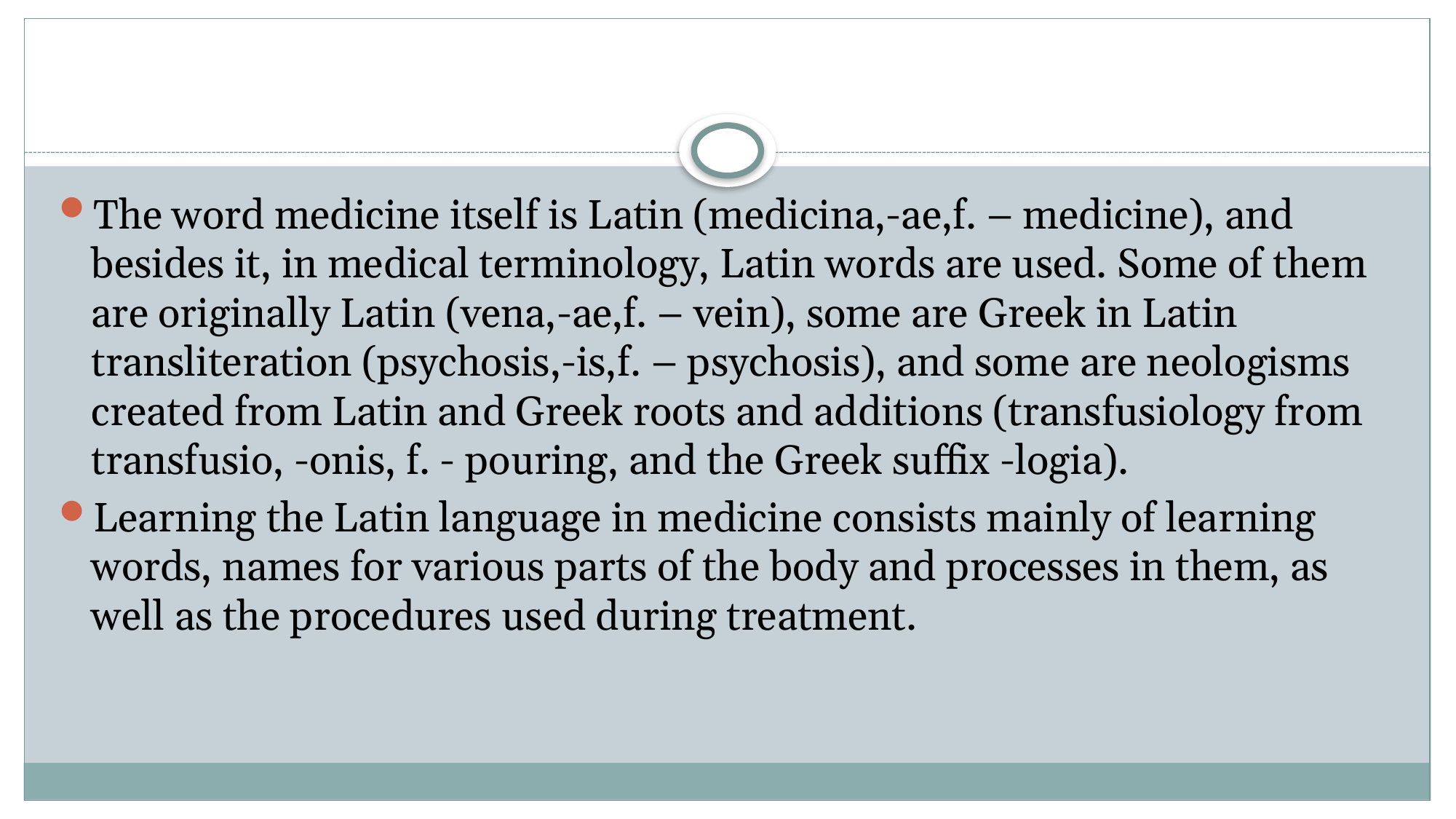

#
The word medicine itself is Latin (medicina,-ae,f. – medicine), and besides it, in medical terminology, Latin words are used. Some of them are originally Latin (vena,-ae,f. – vein), some are Greek in Latin transliteration (psychosis,-is,f. – psychosis), and some are neologisms created from Latin and Greek roots and additions (transfusiology from transfusio, -onis, f. - pouring, and the Greek suffix -logia).
Learning the Latin language in medicine consists mainly of learning words, names for various parts of the body and processes in them, as well as the procedures used during treatment.